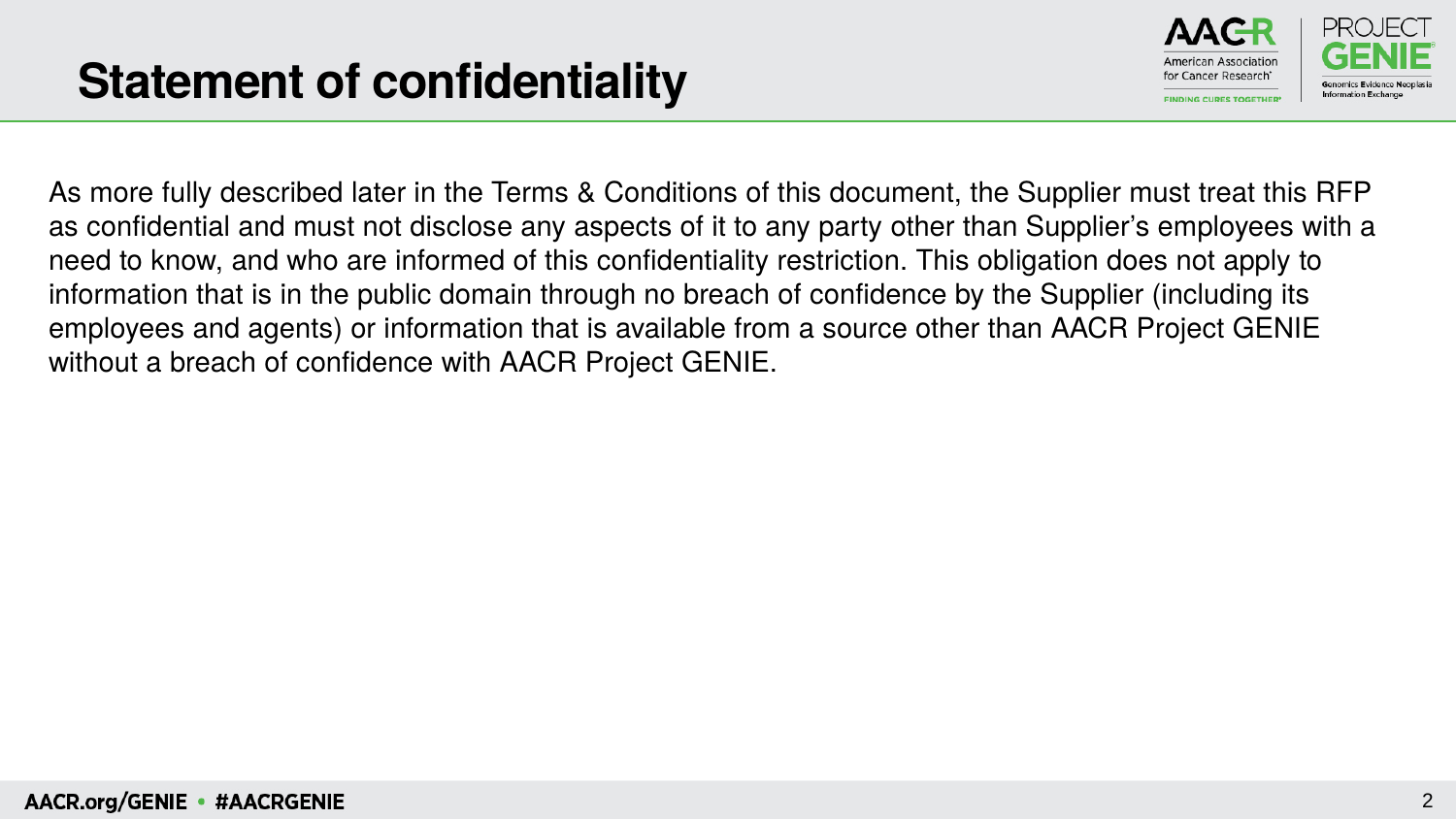

# Statement of confidentiality
As more fully described later in the Terms & Conditions of this document, the Supplier must treat this RFP as confidential and must not disclose any aspects of it to any party other than Supplier’s employees with a need to know, and who are informed of this confidentiality restriction. This obligation does not apply to information that is in the public domain through no breach of confidence by the Supplier (including its employees and agents) or information that is available from a source other than AACR Project GENIE without a breach of confidence with AACR Project GENIE.